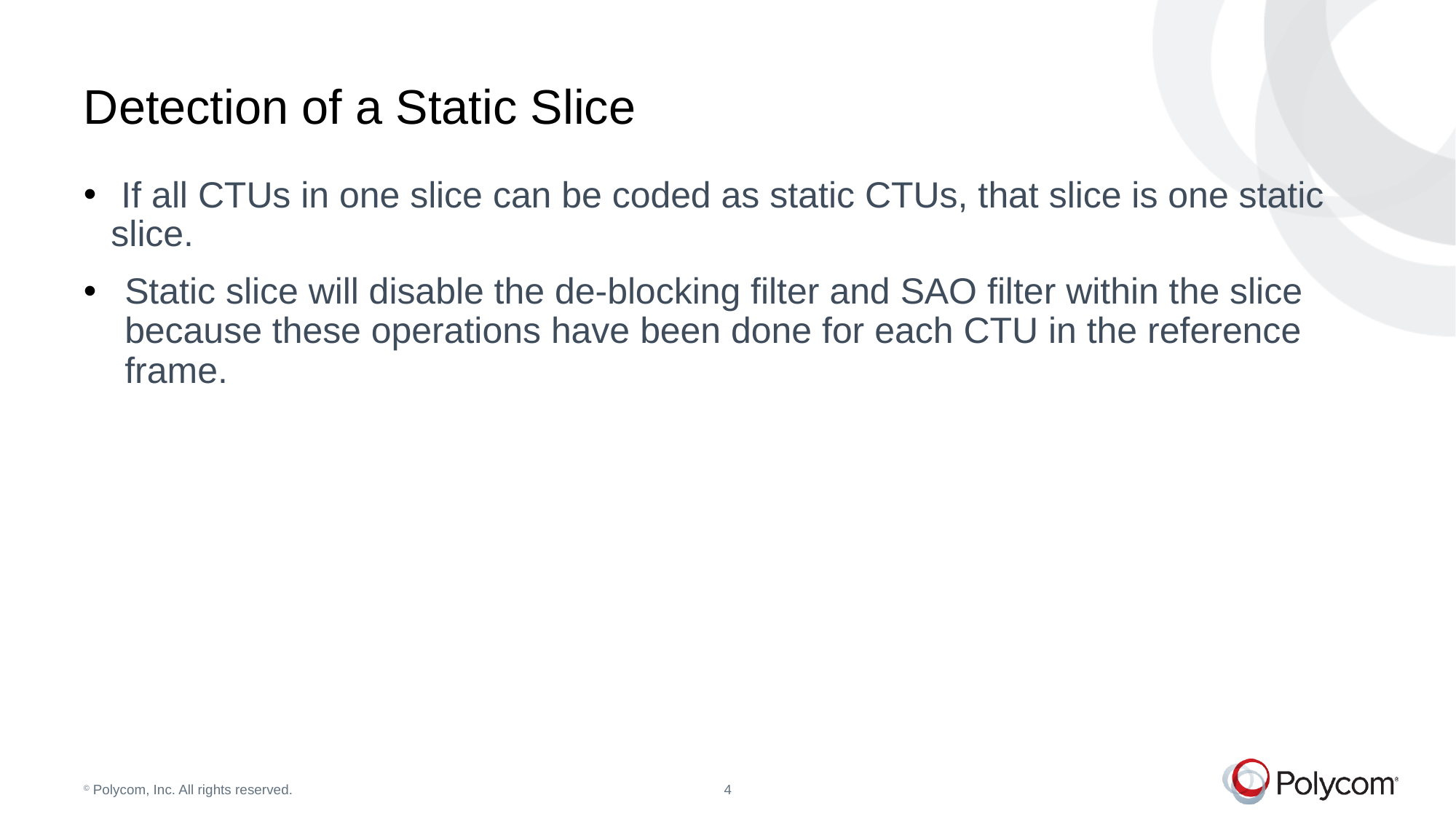

# Detection of a Static Slice
 If all CTUs in one slice can be coded as static CTUs, that slice is one static slice.
Static slice will disable the de-blocking filter and SAO filter within the slice because these operations have been done for each CTU in the reference frame.